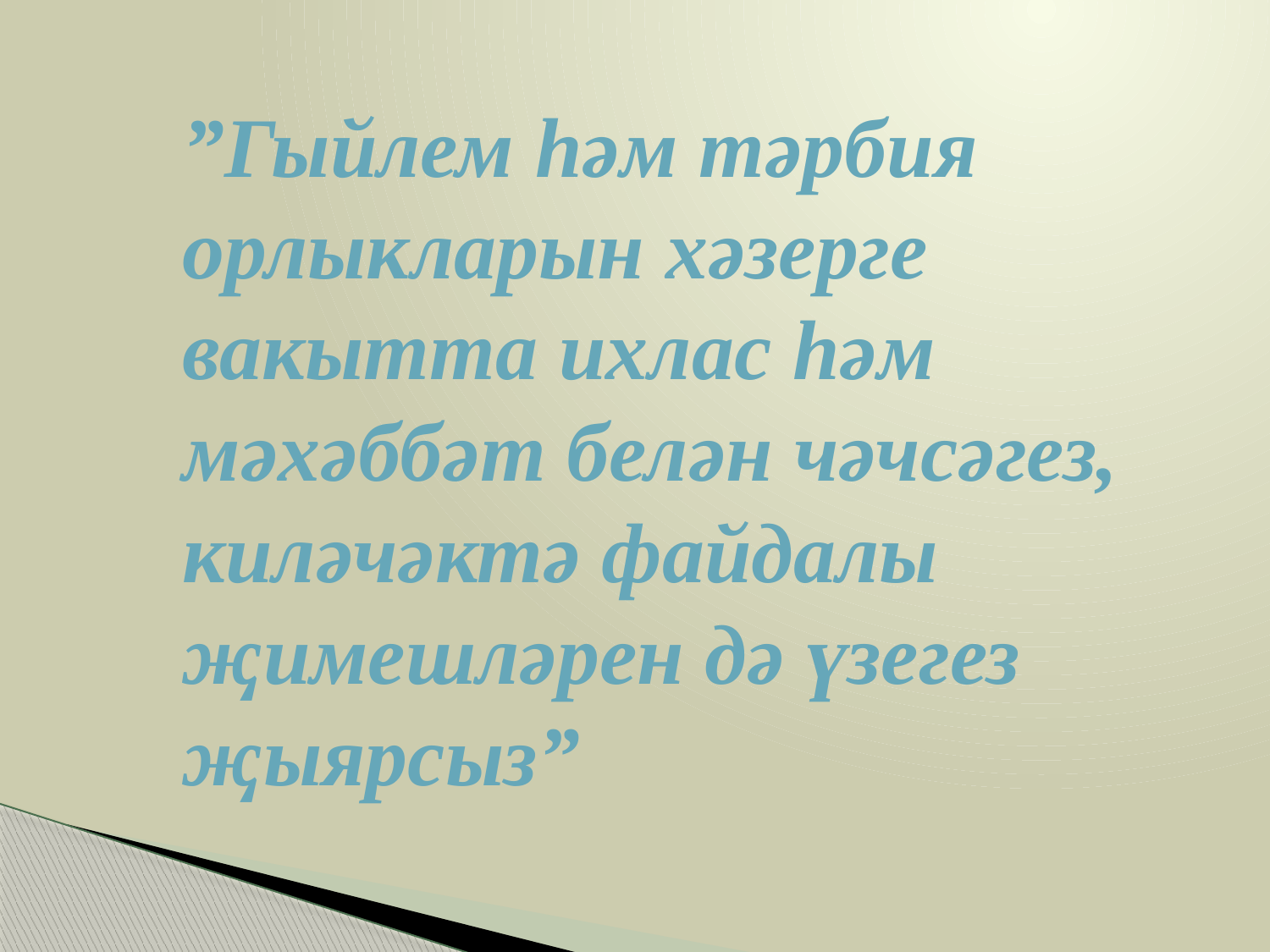

”Гыйлем һәм тәрбия орлыкларын хәзерге вакытта ихлас һәм мәхәббәт белән чәчсәгез, киләчәктә файдалы җимешләрен дә үзегез җыярсыз”